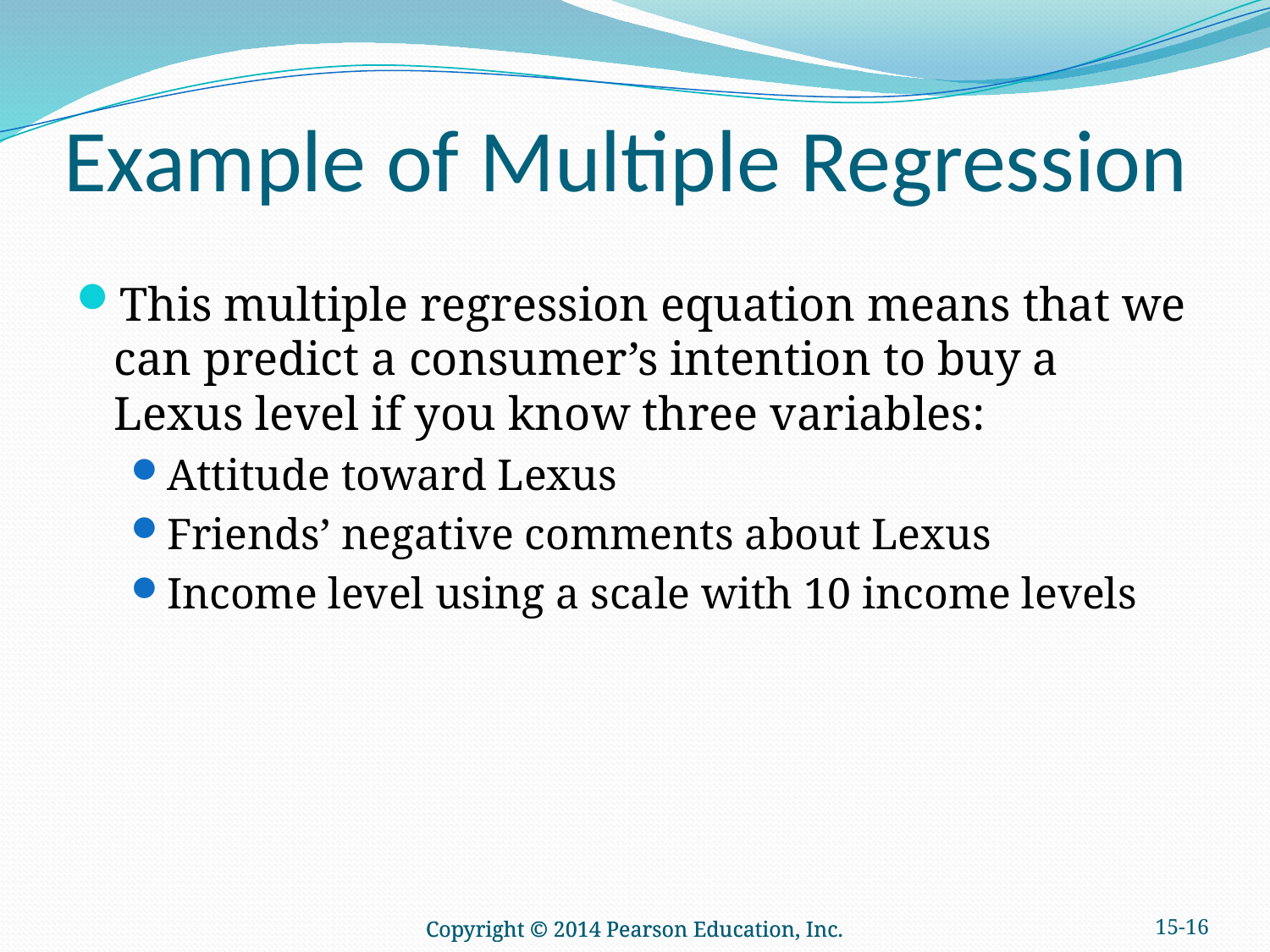

# Example of Multiple Regression
This multiple regression equation means that we can predict a consumer’s intention to buy a Lexus level if you know three variables:
Attitude toward Lexus
Friends’ negative comments about Lexus
Income level using a scale with 10 income levels